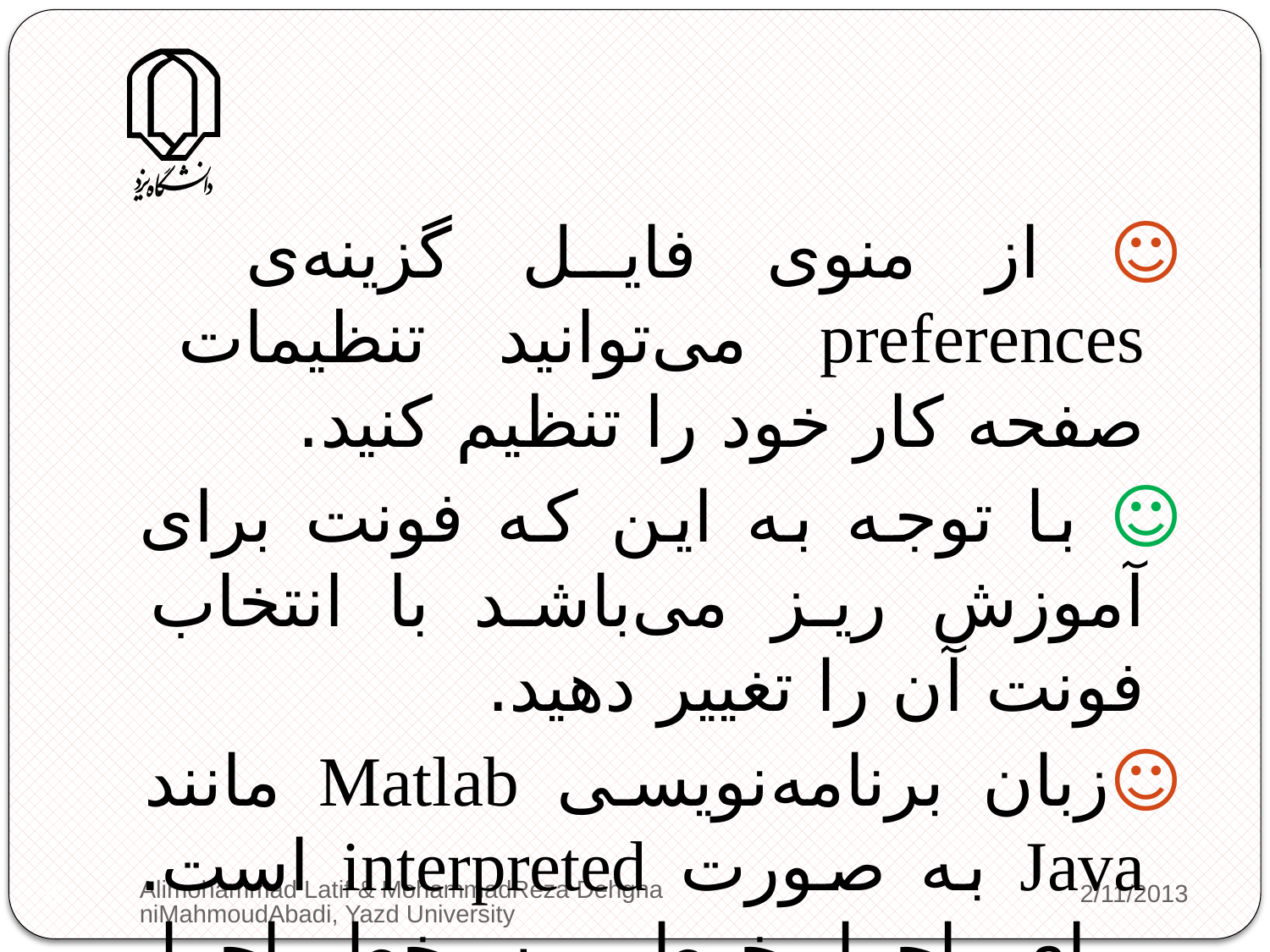

☺ از منوی فایل گزینه‌ی  preferences می‌توانید تنظیمات صفحه کار خود را تنظیم کنید.
☺ با توجه به این که فونت برای آموزش ریز می‌باشد با انتخاب فونت آن را تغییر دهید.
☺زبان برنامه‌نویسی Matlab مانند Java به صورت interpreted است. برای اجرا خط به خط اجرا می‌شود.
Alimohammad Latif & MohammadReza DehghaniMahmoudAbadi, Yazd University
2/11/2013
6